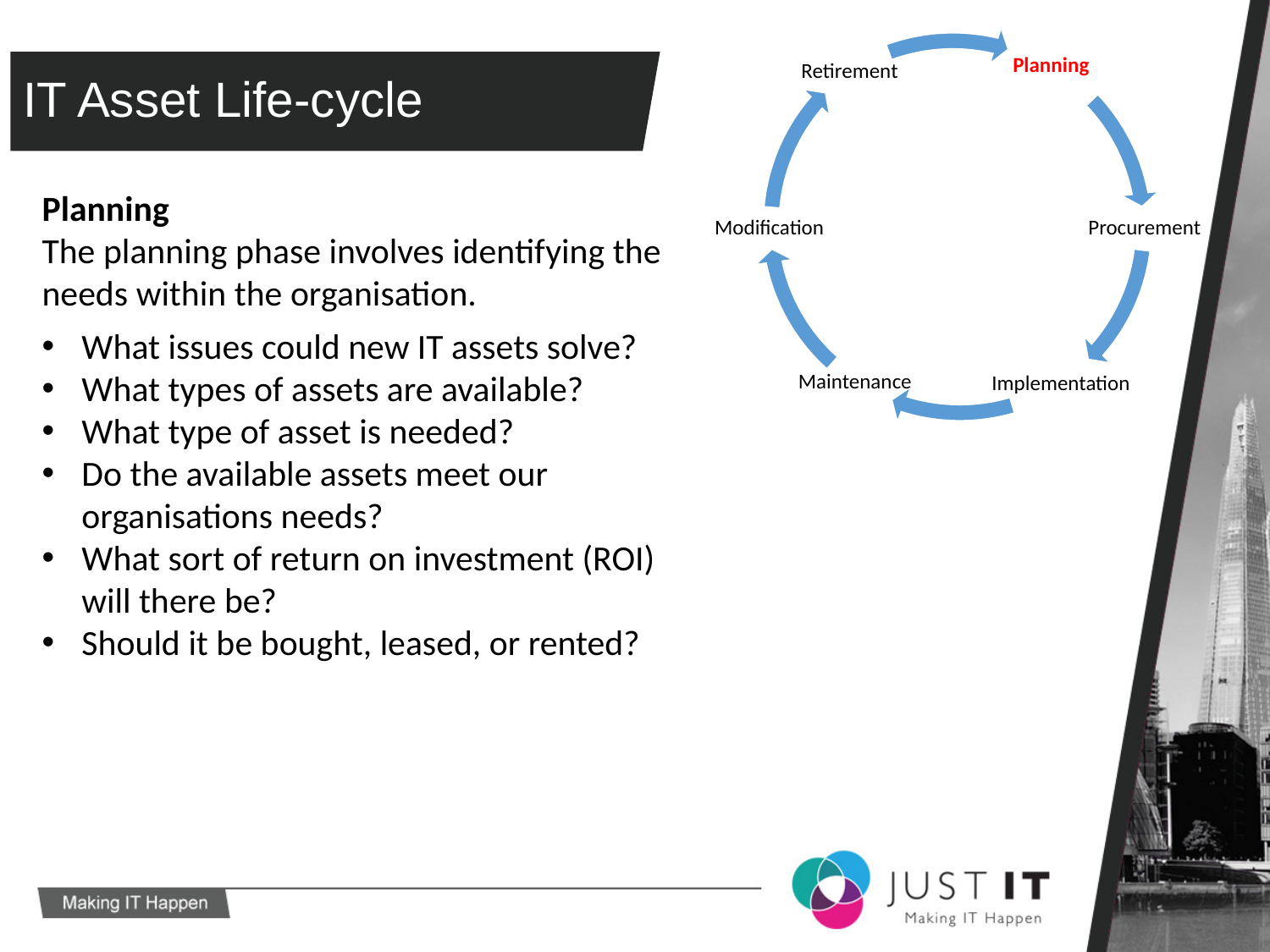

Planning
Procurement
Implementation
Maintenance
Modification
Retirement
# IT Asset Life-cycle

Planning
The planning phase involves identifying the needs within the organisation.
What issues could new IT assets solve?
What types of assets are available?
What type of asset is needed?
Do the available assets meet our organisations needs?
What sort of return on investment (ROI) will there be?
Should it be bought, leased, or rented?